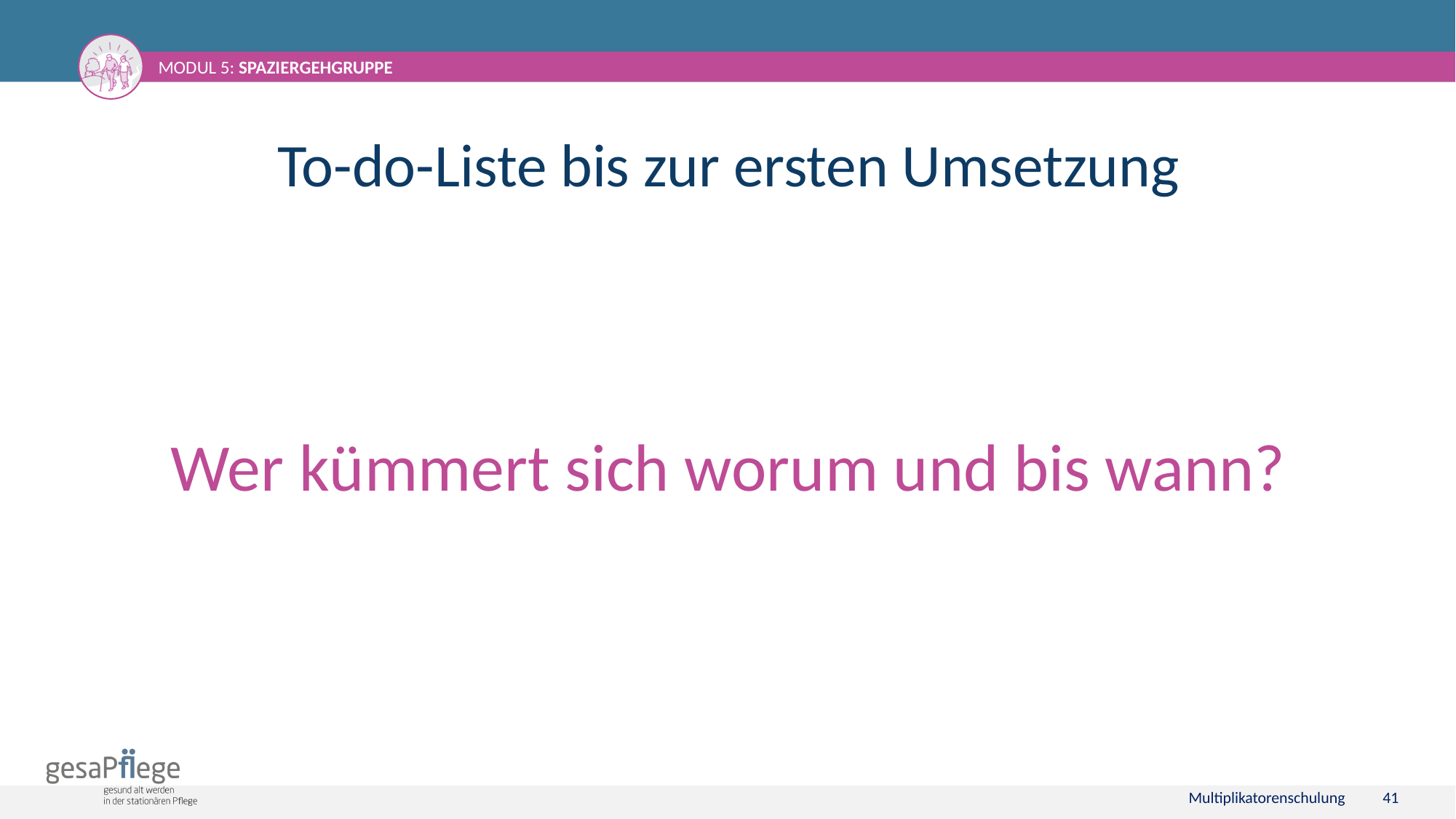

# To-do-Liste bis zur ersten Umsetzung
Wer kümmert sich worum und bis wann?
Multiplikatorenschulung
41